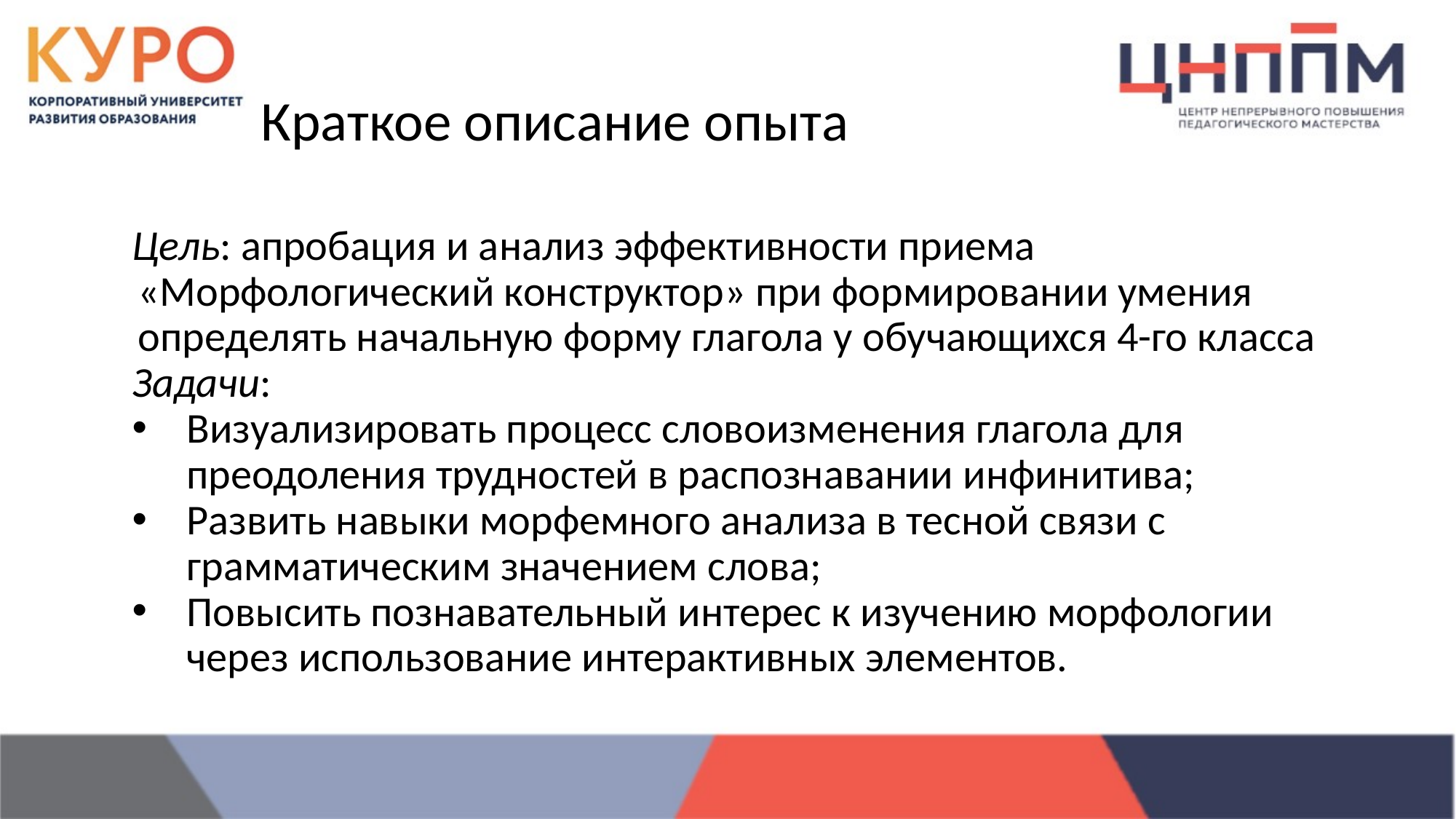

# Краткое описание опыта
Цель: апробация и анализ эффективности приема «Морфологический конструктор» при формировании умения определять начальную форму глагола у обучающихся 4-го класса
Задачи:
Визуализировать процесс словоизменения глагола для преодоления трудностей в распознавании инфинитива;
Развить навыки морфемного анализа в тесной связи с грамматическим значением слова;
Повысить познавательный интерес к изучению морфологии через использование интерактивных элементов.